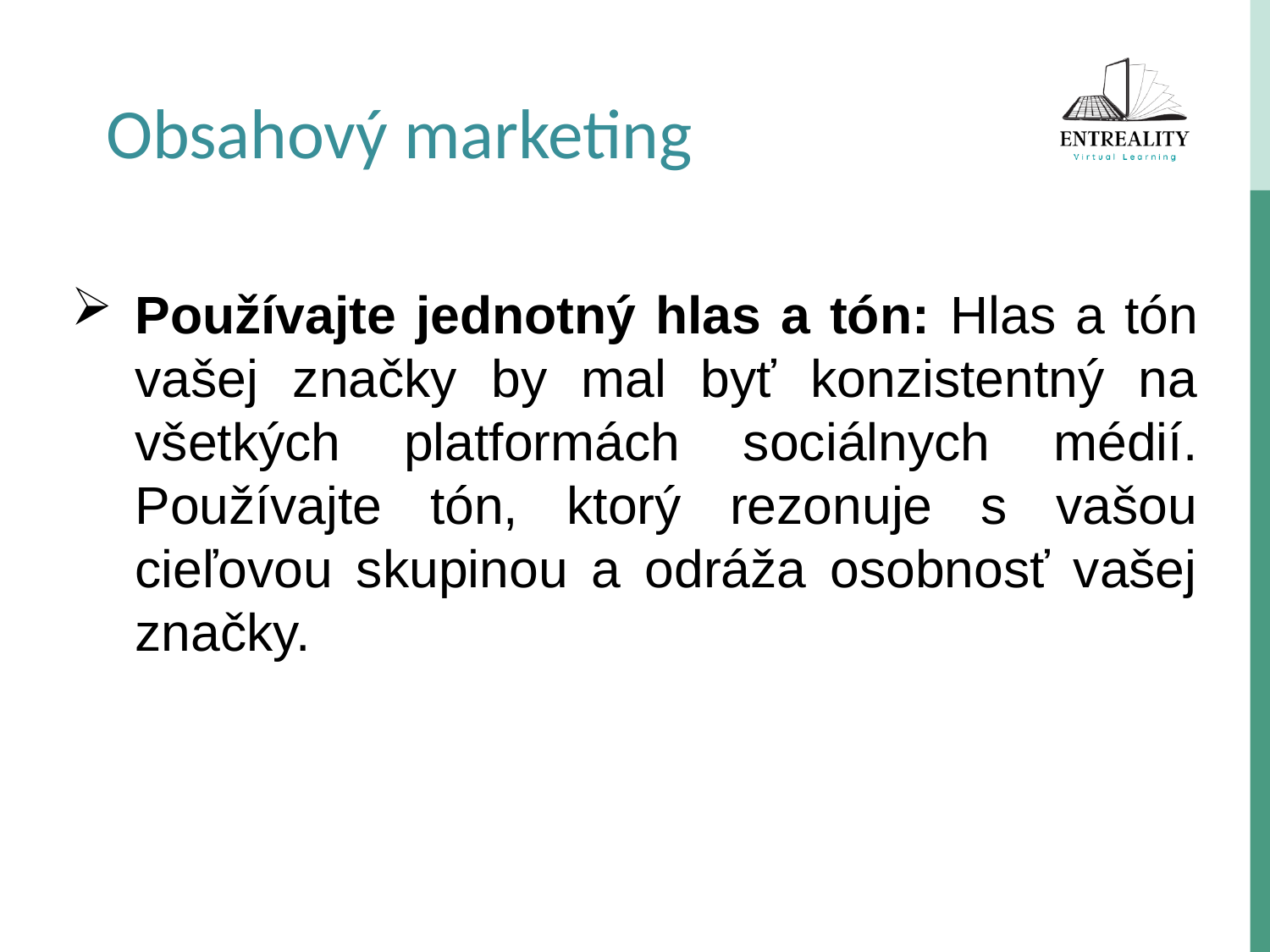

Obsahový marketing

Používajte jednotný hlas a tón: Hlas a tón vašej značky by mal byť konzistentný na všetkých platformách sociálnych médií. Používajte tón, ktorý rezonuje s vašou cieľovou skupinou a odráža osobnosť vašej značky.